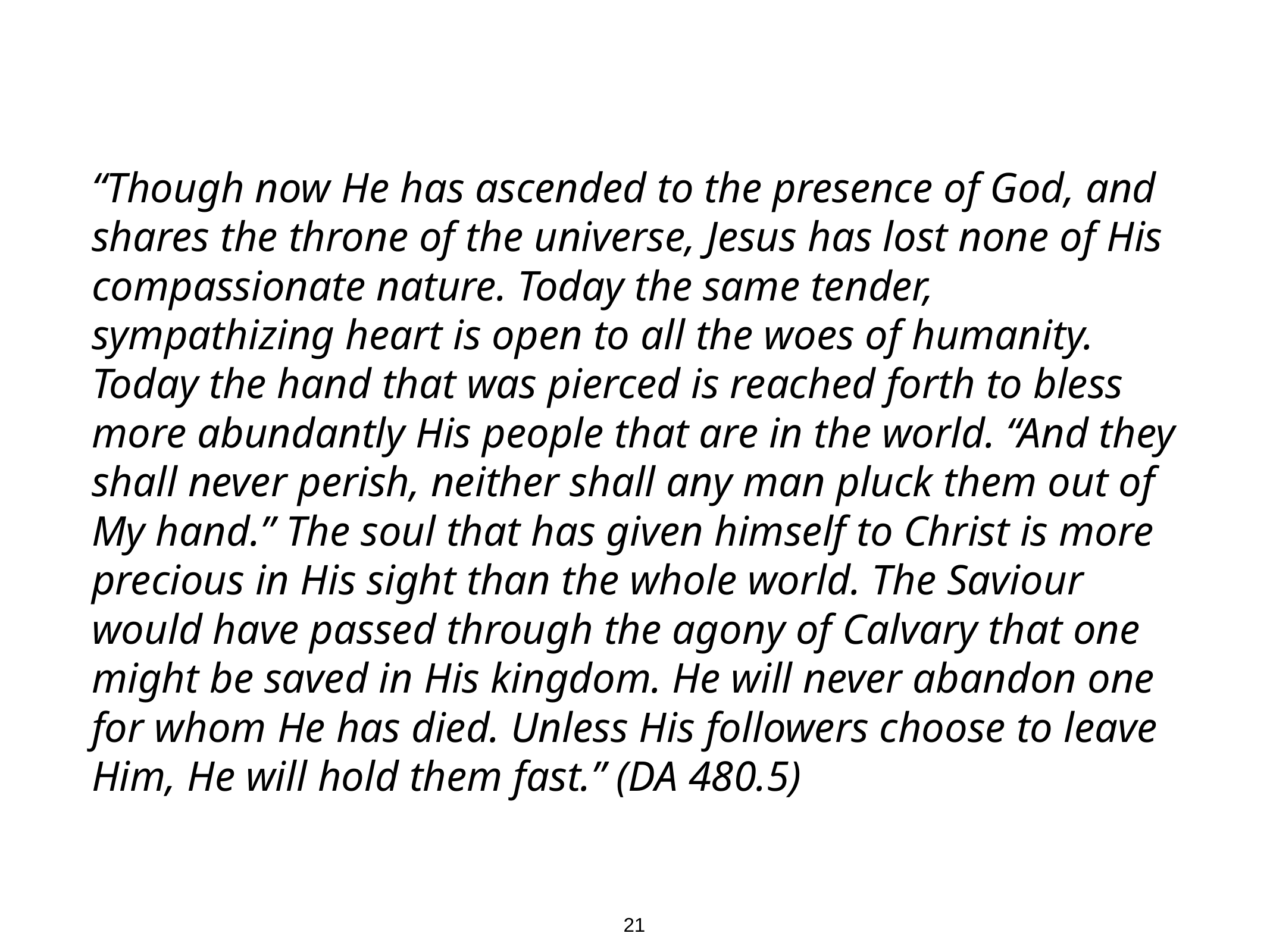

“Though now He has ascended to the presence of God, and shares the throne of the universe, Jesus has lost none of His compassionate nature. Today the same tender, sympathizing heart is open to all the woes of humanity. Today the hand that was pierced is reached forth to bless more abundantly His people that are in the world. “And they shall never perish, neither shall any man pluck them out of My hand.” The soul that has given himself to Christ is more precious in His sight than the whole world. The Saviour would have passed through the agony of Calvary that one might be saved in His kingdom. He will never abandon one for whom He has died. Unless His followers choose to leave Him, He will hold them fast.” (DA 480.5)
21